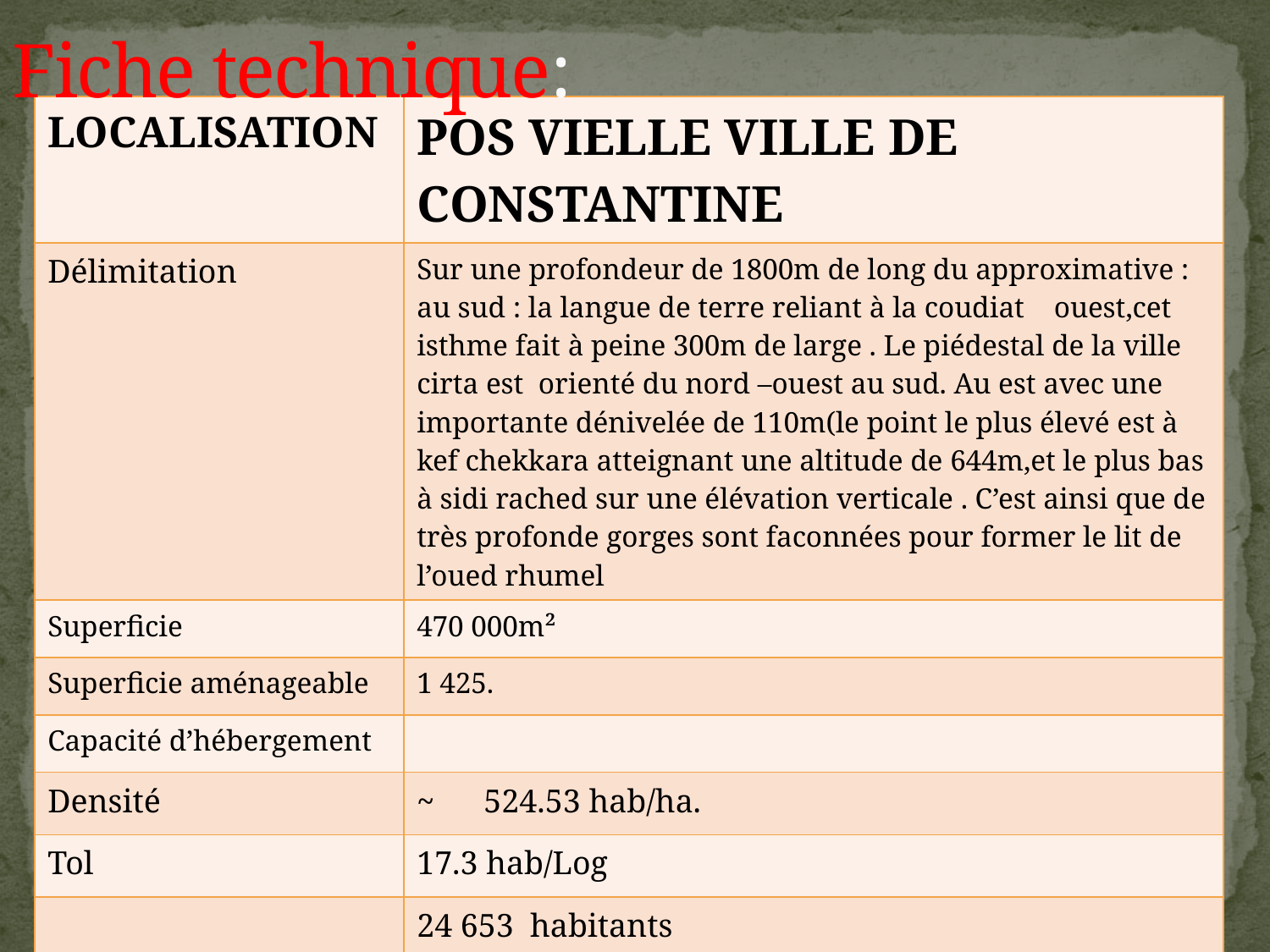

# Fiche technique:
| LOCALISATION | POS VIELLE VILLE DE CONSTANTINE |
| --- | --- |
| Délimitation | Sur une profondeur de 1800m de long du approximative : au sud : la langue de terre reliant à la coudiat ouest,cet isthme fait à peine 300m de large . Le piédestal de la ville cirta est orienté du nord –ouest au sud. Au est avec une importante dénivelée de 110m(le point le plus élevé est à kef chekkara atteignant une altitude de 644m,et le plus bas à sidi rached sur une élévation verticale . C’est ainsi que de très profonde gorges sont faconnées pour former le lit de l’oued rhumel |
| Superficie | 470 000m² |
| Superficie aménageable | 1 425. |
| Capacité d’hébergement |  |
| Densité | ~ 524.53 hab/ha. |
| Tol | 17.3 hab/Log |
|  | 24 653 habitants |